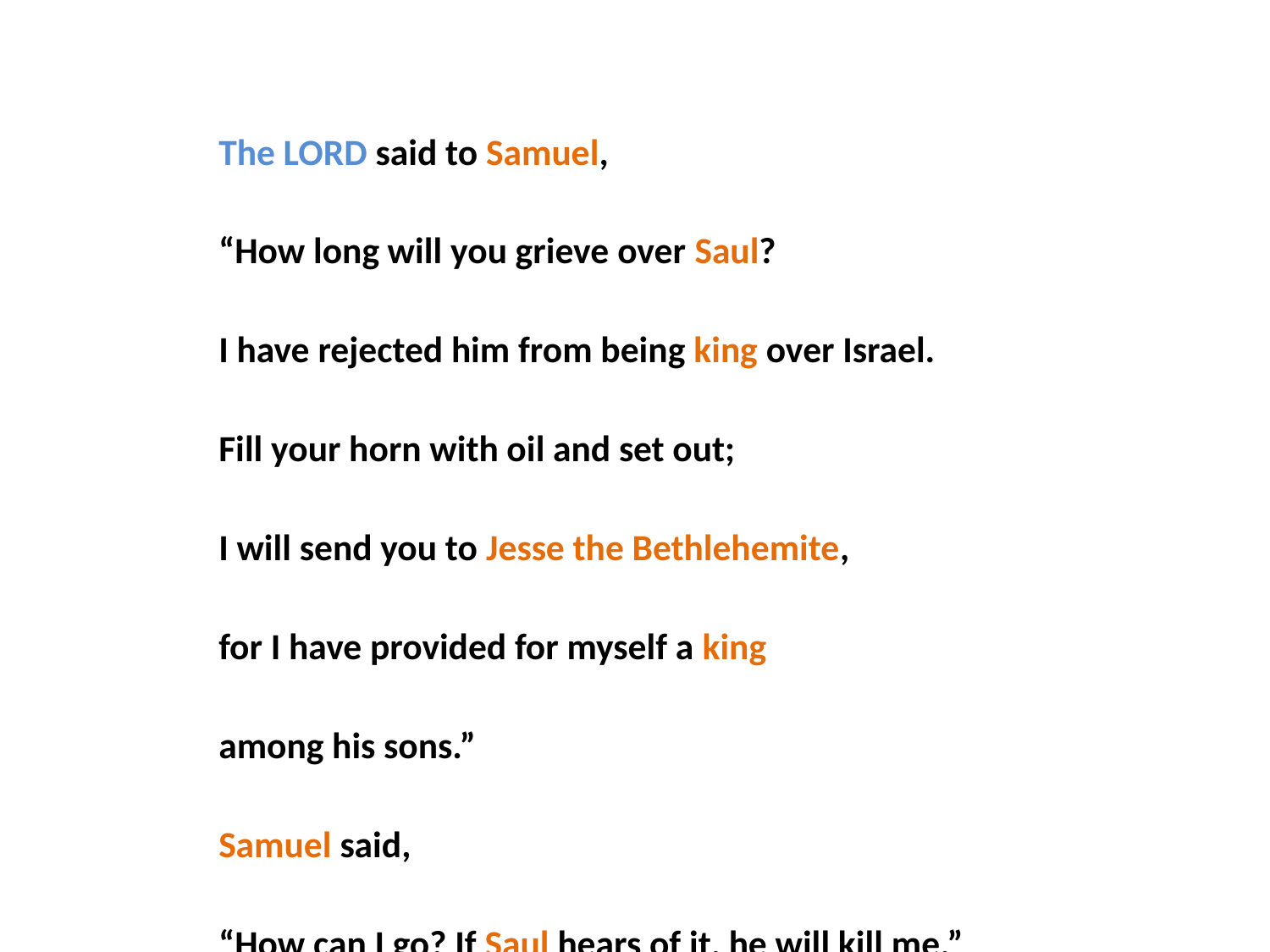

The LORD said to Samuel,
“How long will you grieve over Saul?
I have rejected him from being king over Israel.
Fill your horn with oil and set out;
I will send you to Jesse the Bethlehemite,
for I have provided for myself a king
among his sons.”
Samuel said,
“How can I go? If Saul hears of it, he will kill me.”
And the LORD said,
“Take a heifer cow with you, and say,
‘I have come to sacrifice to the LORD.’